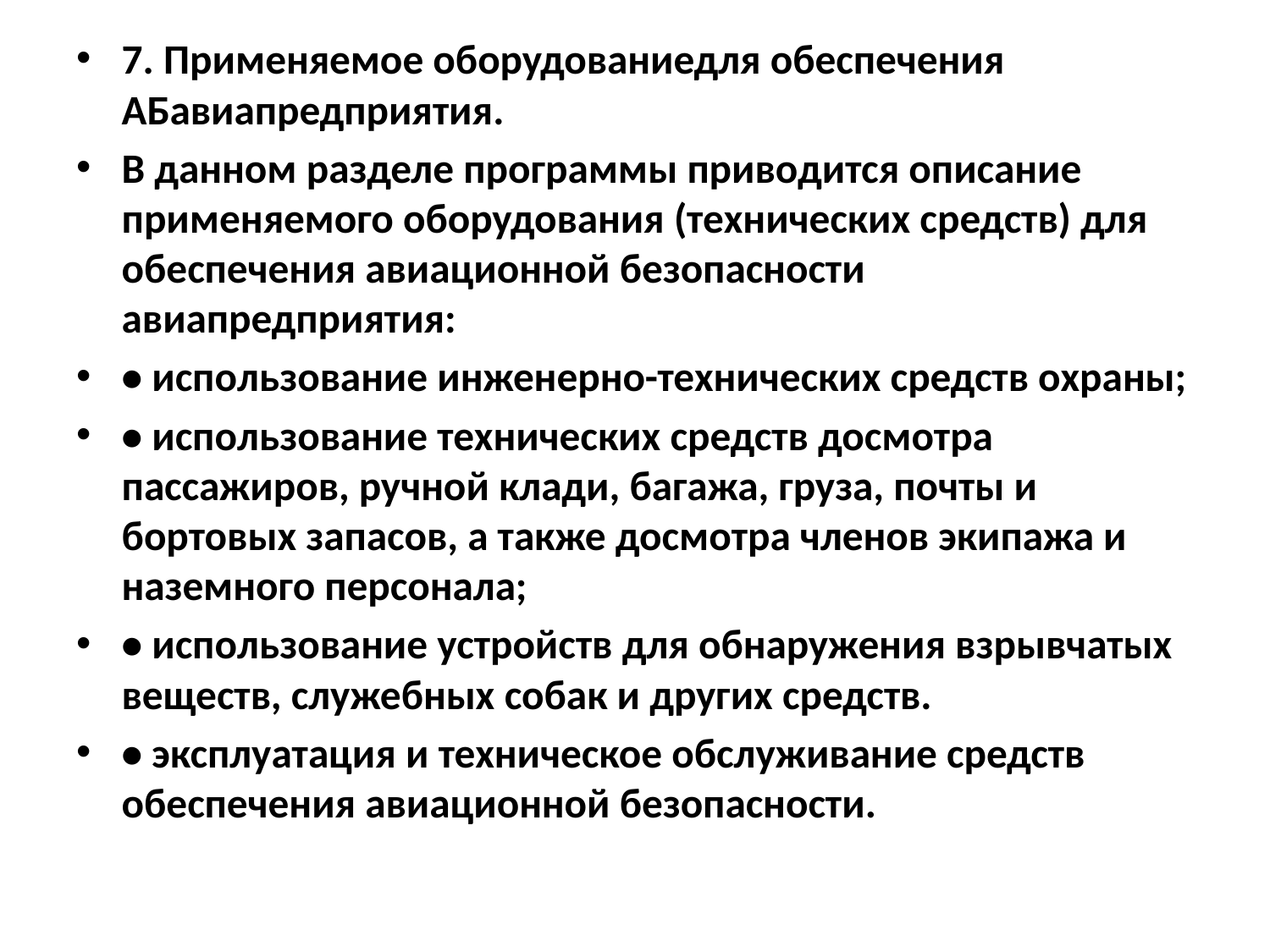

7. Применяемое оборудованиедля обеспечения АБавиапредприятия.
В данном разделе программы приводится описание применяемого оборудования (технических средств) для обеспечения авиационной безопасности авиапредприятия:
• использование инженерно-технических средств охраны;
• использование технических средств досмотра пассажиров, ручной клади, багажа, груза, почты и бортовых запасов, а также досмотра членов экипажа и наземного персонала;
• использование устройств для обнаружения взрывчатых веществ, служебных собак и других средств.
• эксплуатация и техническое обслуживание средств обеспечения авиационной безопасности.